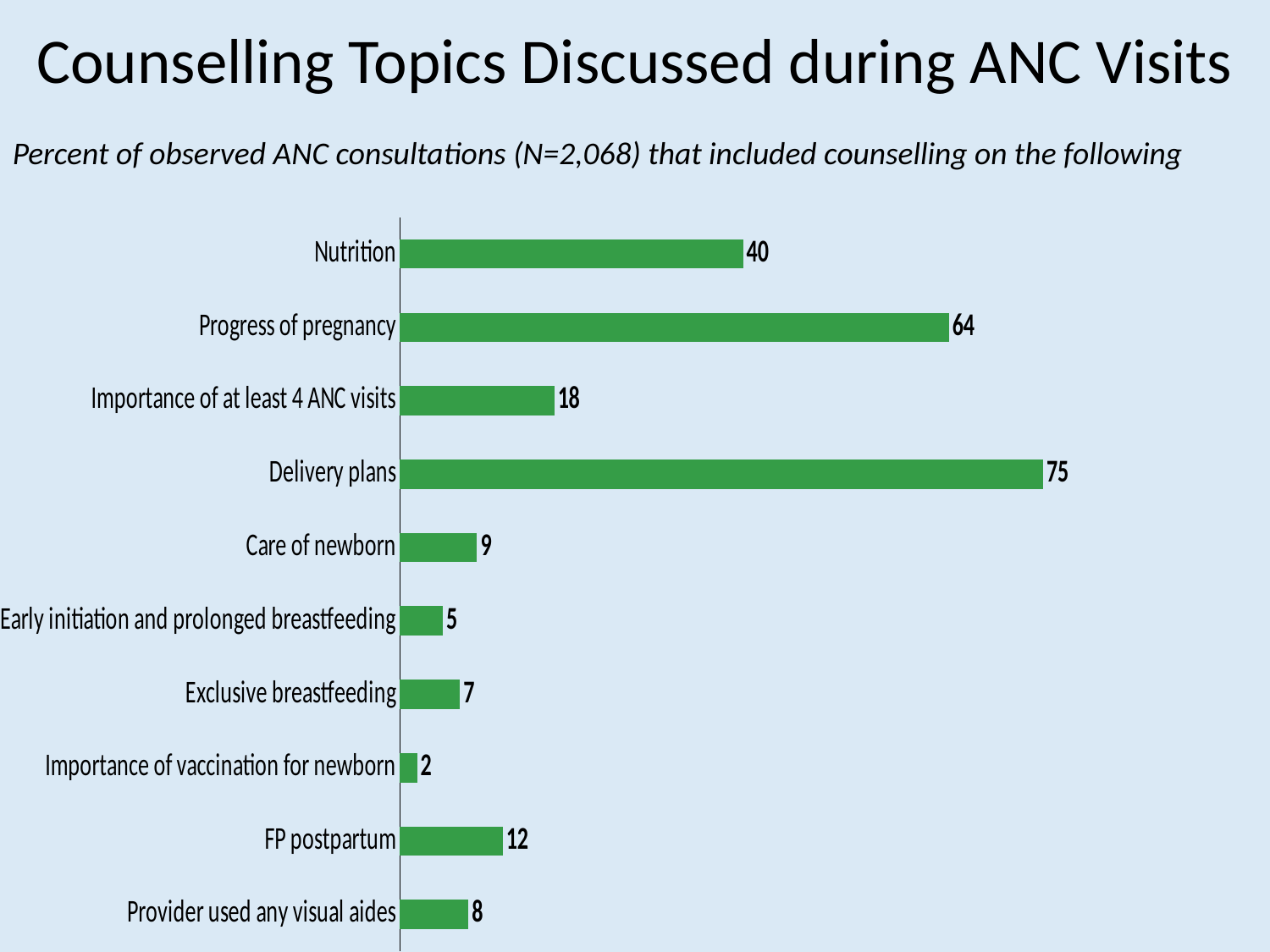

# Counselling Topics Discussed during ANC Visits
Percent of observed ANC consultations (N=2,068) that included counselling on the following

### Chart

| Category | Column1 |
|---|---|
| Provider used any visual aides | 8.0 |
| FP postpartum | 12.0 |
| Importance of vaccination for newborn | 2.0 |
| Exclusive breastfeeding | 7.0 |
| Early initiation and prolonged breastfeeding | 5.0 |
| Care of newborn | 9.0 |
| Delivery plans | 75.0 |
| Importance of at least 4 ANC visits | 18.0 |
| Progress of pregnancy | 64.0 |
| Nutrition | 40.0 |